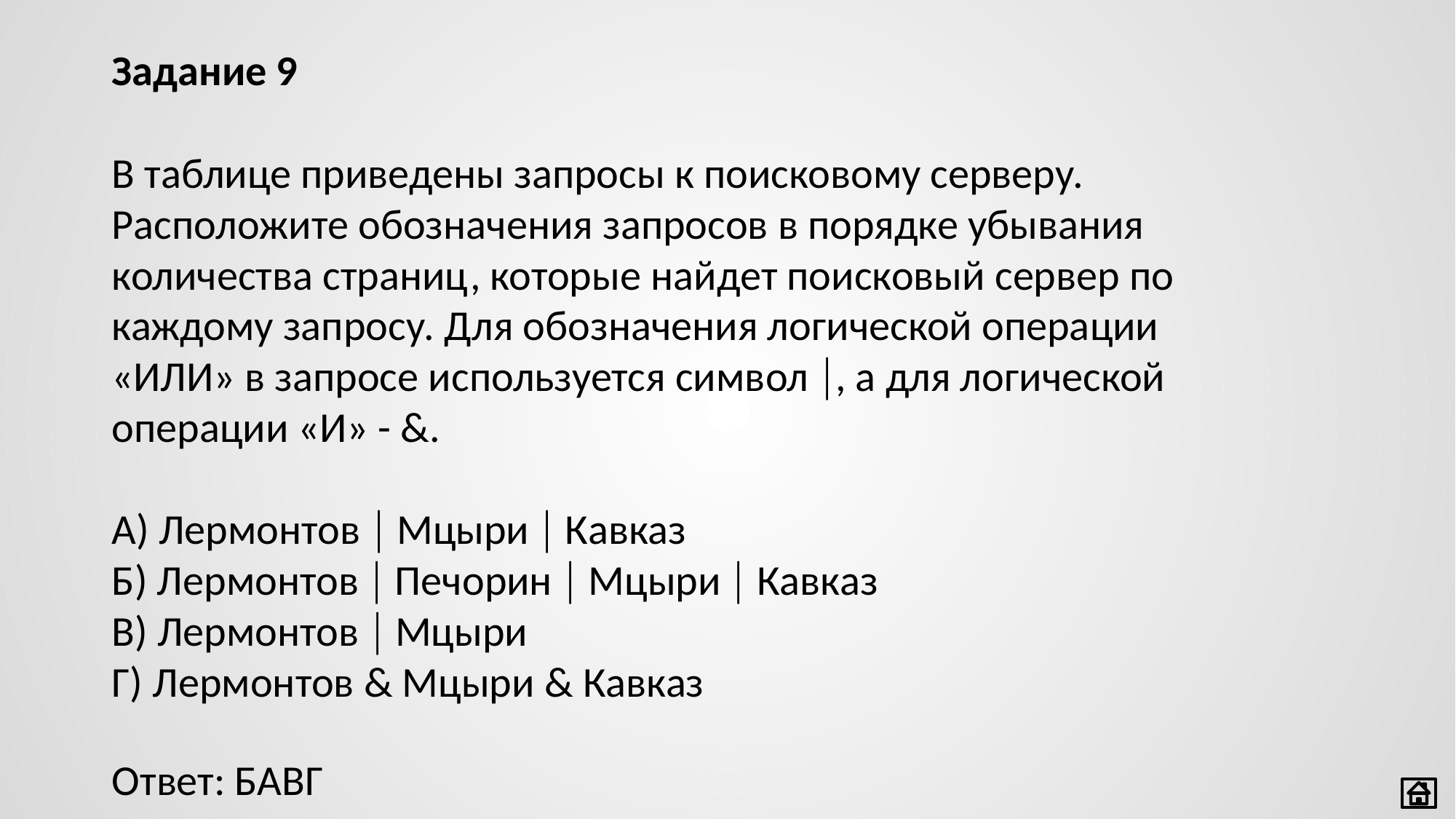

Задание 9
В таблице приведены запросы к поисковому серверу. Расположите обозначения запросов в порядке убывания количества страниц, которые найдет поисковый сервер по каждому запросу. Для обозначения логической операции «ИЛИ» в запросе используется символ |, а для логической операции «И» - &.

А) Лермонтов | Мцыри | Кавказ
Б) Лермонтов | Печорин | Мцыри | Кавказ
В) Лермонтов | Мцыри
Г) Лермонтов & Мцыри & Кавказ

Ответ: БАВГ